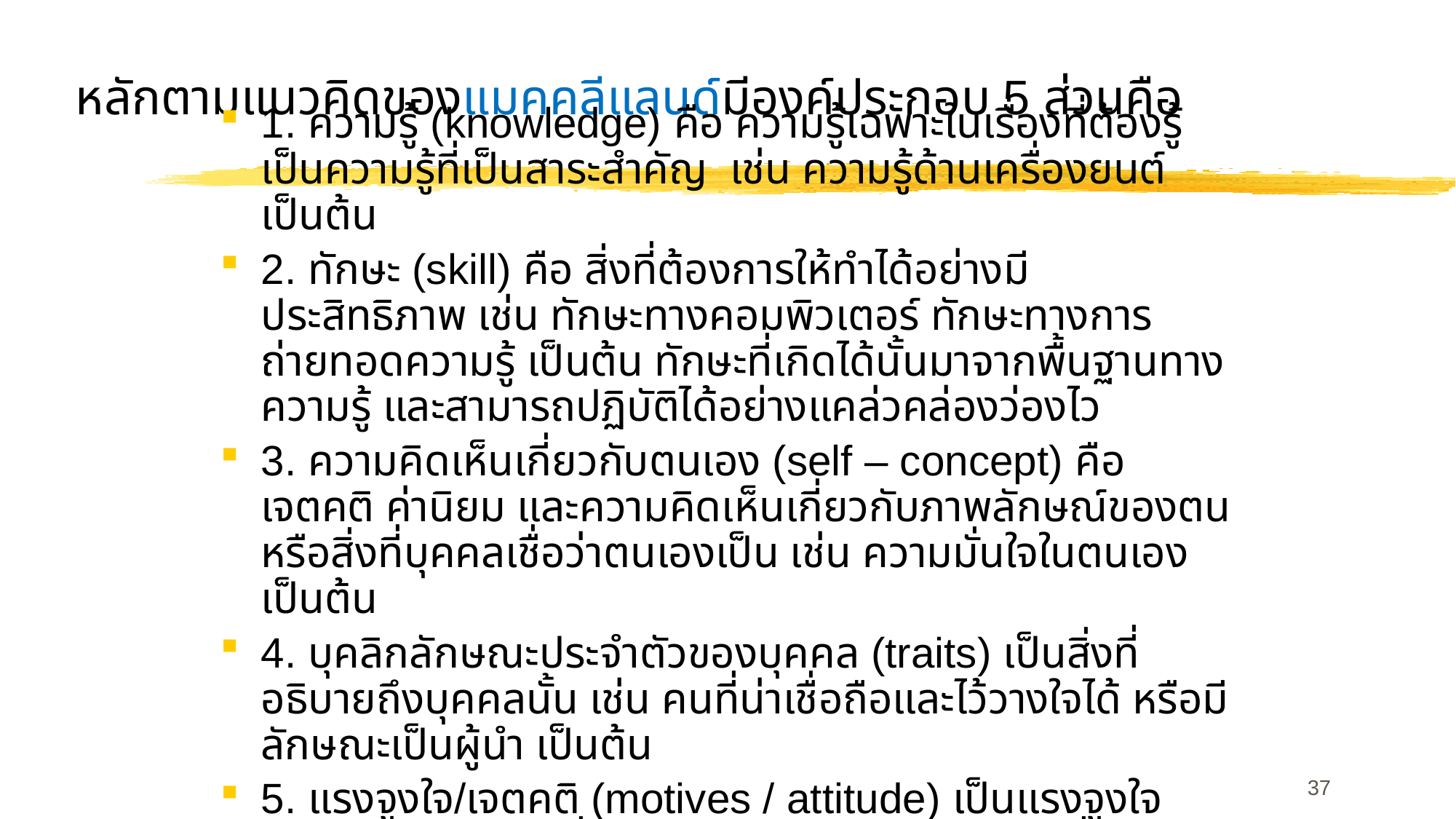

# หลักตามแนวคิดของแมคคลีแลนด์มีองค์ประกอบ 5 ส่วนคือ
1. ความรู้ (knowledge) คือ ความรู้เฉพาะในเรื่องที่ต้องรู้ เป็นความรู้ที่เป็นสาระสำคัญ  เช่น ความรู้ด้านเครื่องยนต์ เป็นต้น
2. ทักษะ (skill) คือ สิ่งที่ต้องการให้ทำได้อย่างมีประสิทธิภาพ เช่น ทักษะทางคอมพิวเตอร์ ทักษะทางการถ่ายทอดความรู้ เป็นต้น ทักษะที่เกิดได้นั้นมาจากพื้นฐานทางความรู้ และสามารถปฏิบัติได้อย่างแคล่วคล่องว่องไว
3. ความคิดเห็นเกี่ยวกับตนเอง (self – concept) คือ เจตคติ ค่านิยม และความคิดเห็นเกี่ยวกับภาพลักษณ์ของตน หรือสิ่งที่บุคคลเชื่อว่าตนเองเป็น เช่น ความมั่นใจในตนเอง  เป็นต้น
4. บุคลิกลักษณะประจำตัวของบุคคล (traits) เป็นสิ่งที่อธิบายถึงบุคคลนั้น เช่น คนที่น่าเชื่อถือและไว้วางใจได้ หรือมีลักษณะเป็นผู้นำ เป็นต้น
5. แรงจูงใจ/เจตคติ (motives / attitude) เป็นแรงจูงใจ หรือแรงขับภายใน ซึ่งทำให้บุคคลแสดงพฤติกรรมที่มุ่งไปสู่เป้าหมาย หรือมุ่งสู่ความสำเร็จ เป็นต้น
37